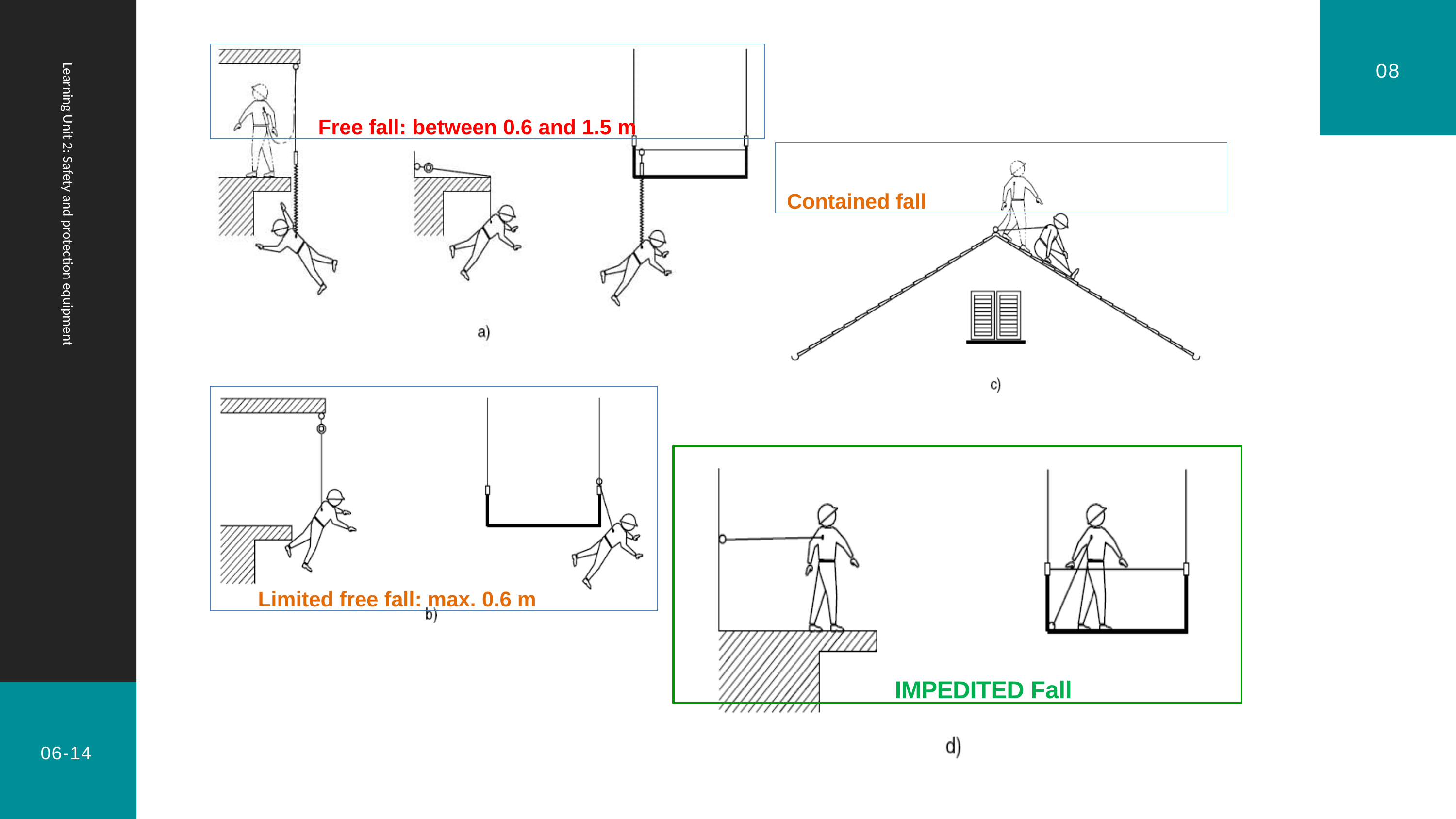

Free fall: between 0.6 and 1.5 m
08

Contained fall

Learning Unit 2: Safety and protection equipment

Limited free fall: max. 0.6 m

IMPEDITED Fall

06-14